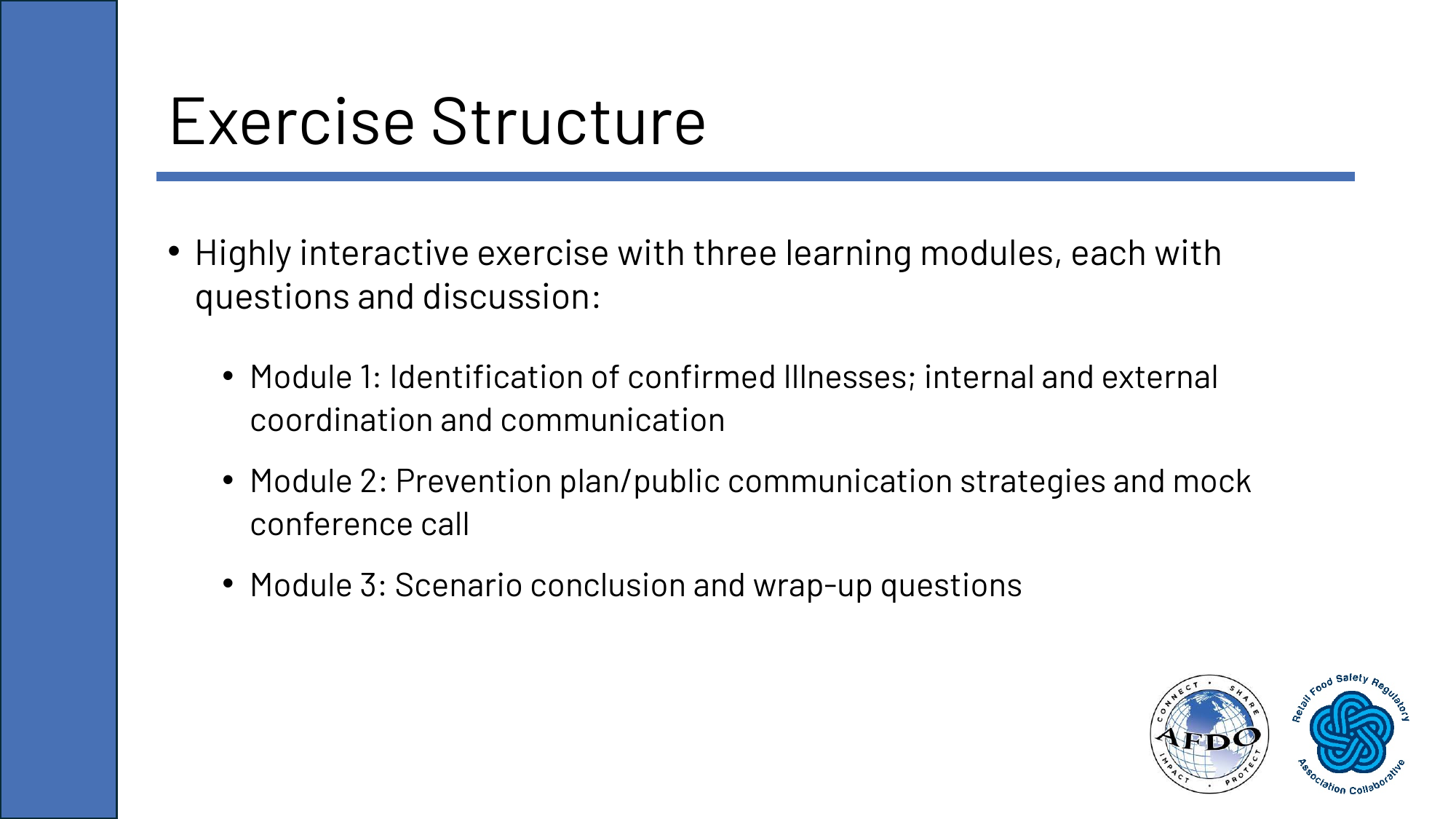

# Exercise Structure
Highly interactive exercise with three learning modules, each with questions and discussion:
Module 1: Identification of confirmed Illnesses; internal and external coordination and communication
Module 2: Prevention plan/public communication strategies and mock conference call
Module 3: Scenario conclusion and wrap-up questions